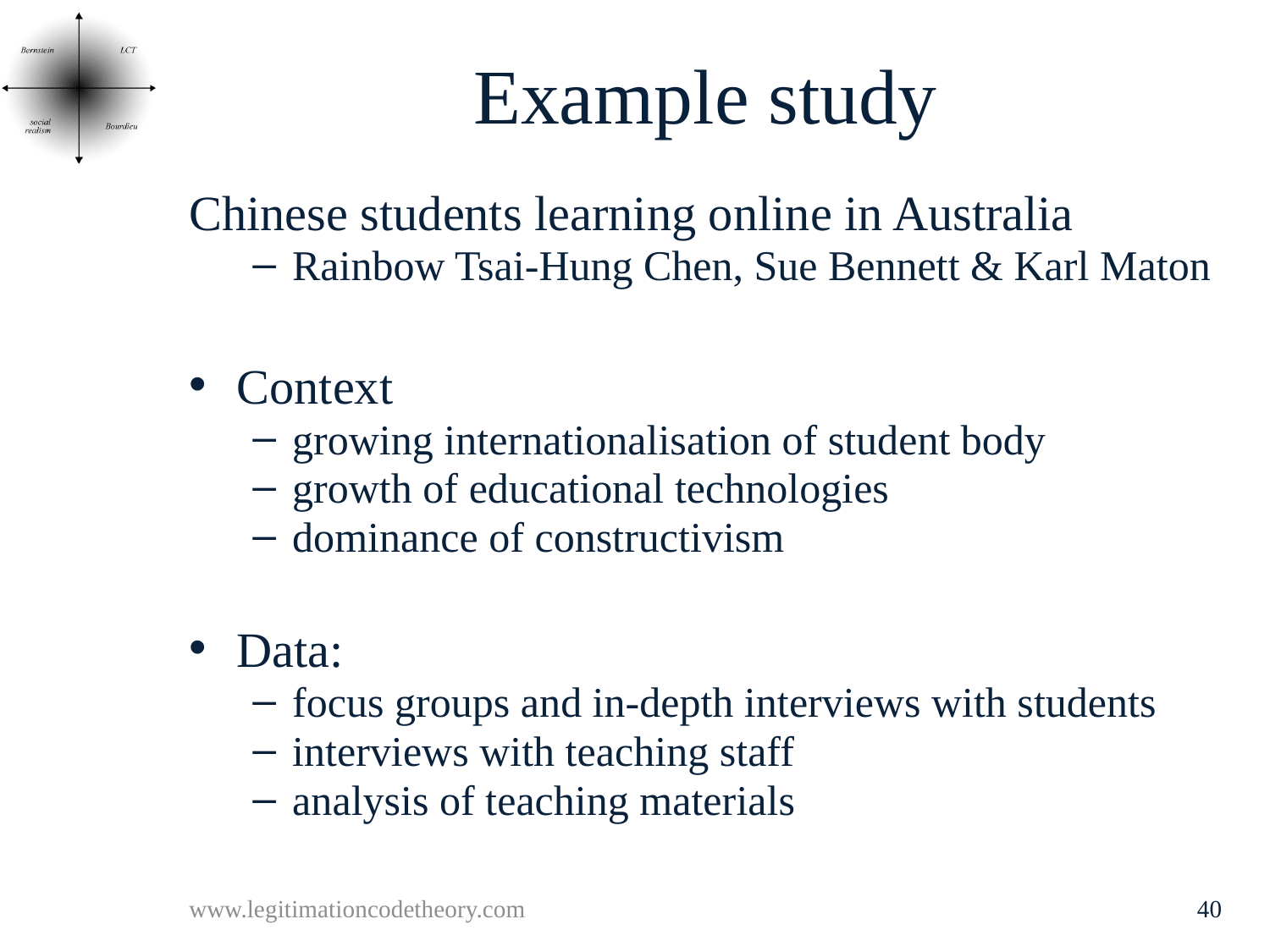

# Example study

Chinese students learning online in Australia
Rainbow Tsai-Hung Chen, Sue Bennett & Karl Maton

Context
growing internationalisation of student body
growth of educational technologies
dominance of constructivism

Data:
focus groups and in-depth interviews with students
interviews with teaching staff
analysis of teaching materials

www.legitimationcodetheory.com
40